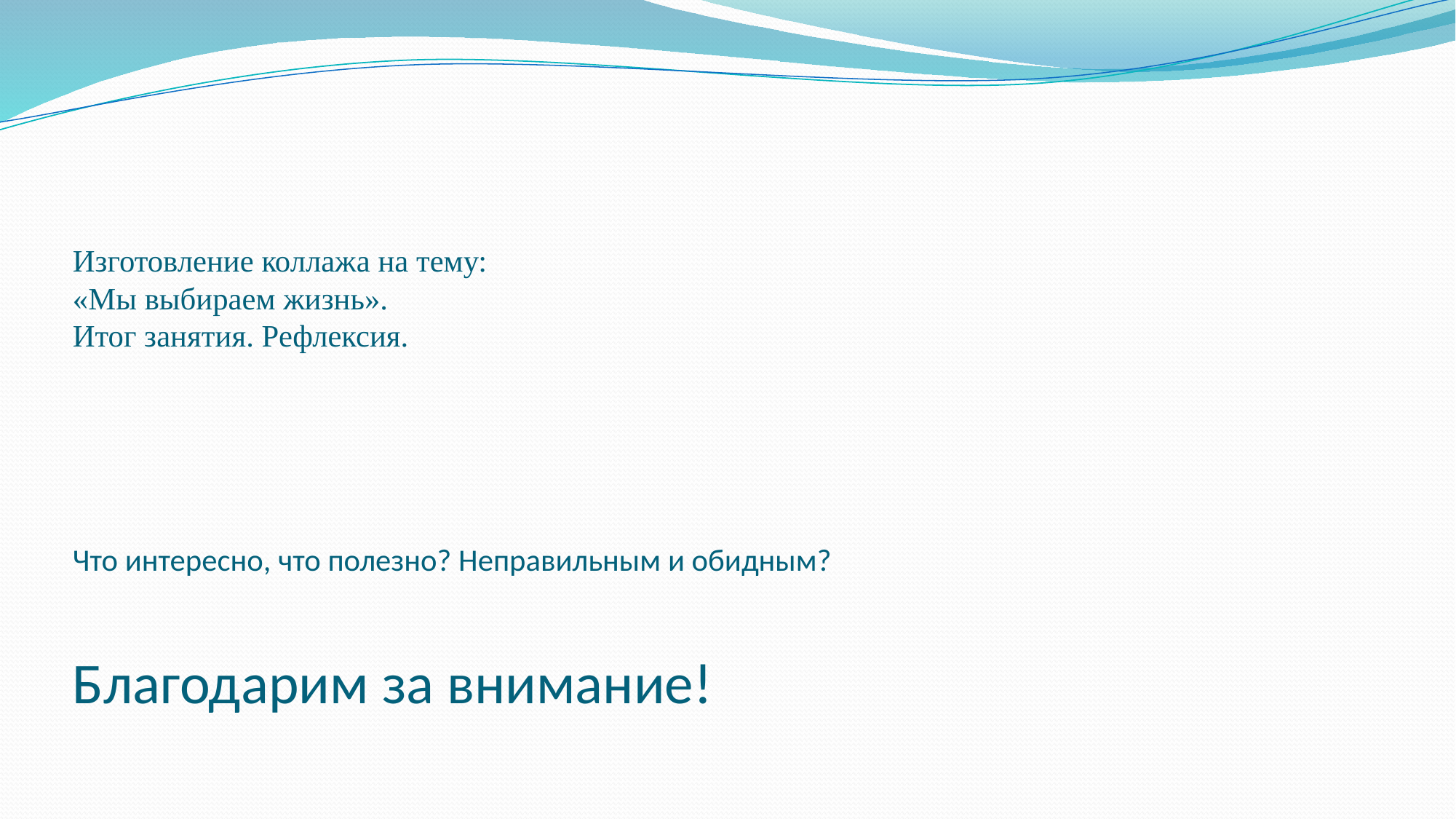

# Изготовление коллажа на тему: «Мы выбираем жизнь». Итог занятия. Рефлексия. Что интересно, что полезно? Неправильным и обидным? Благодарим за внимание!